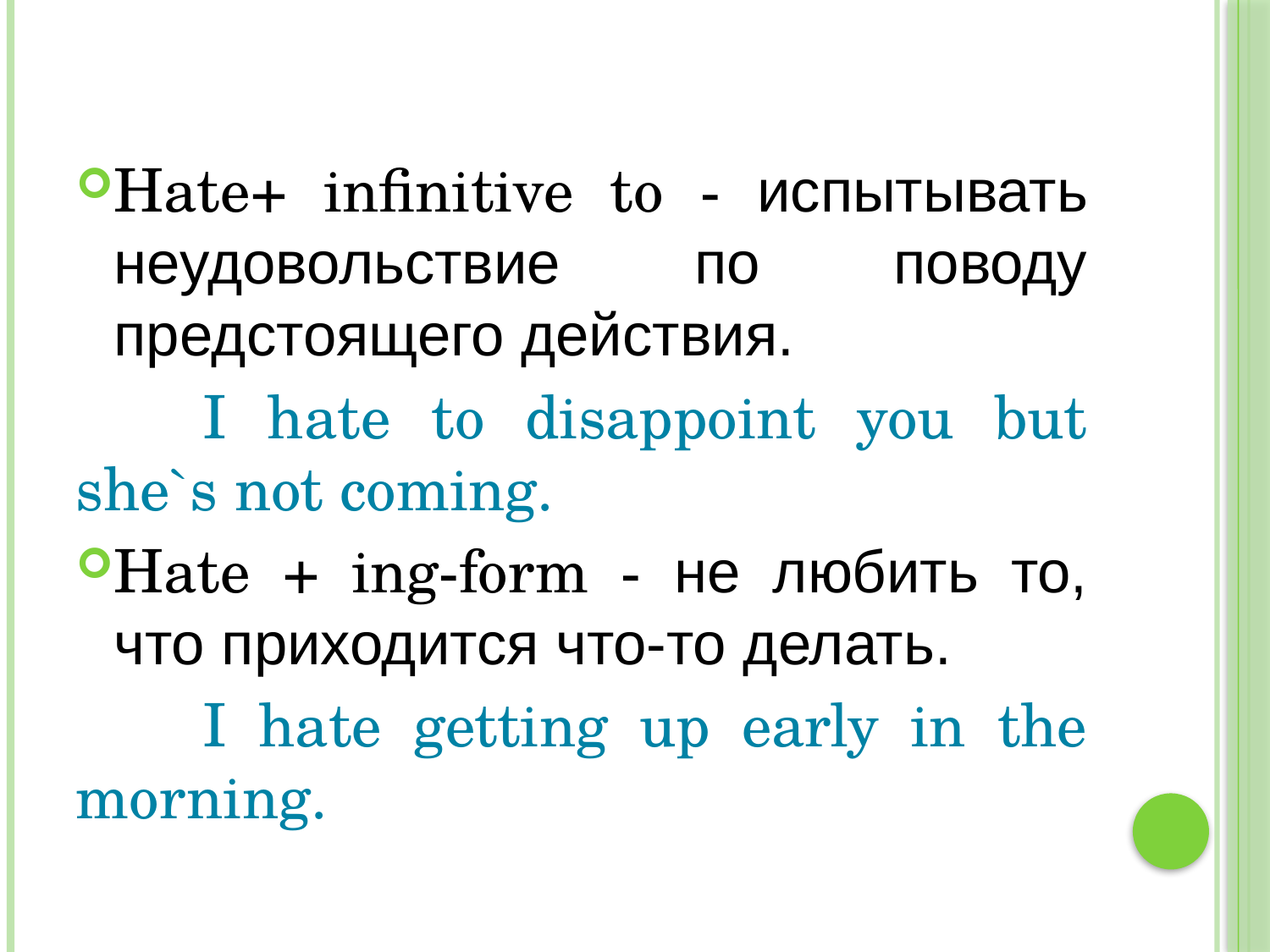

#
Hate+ infinitive to - испытывать неудовольствие по поводу предстоящего действия.
	I hate to disappoint you but she`s not coming.
Hate + ing-form - не любить то, что приходится что-то делать.
	I hate getting up early in the morning.